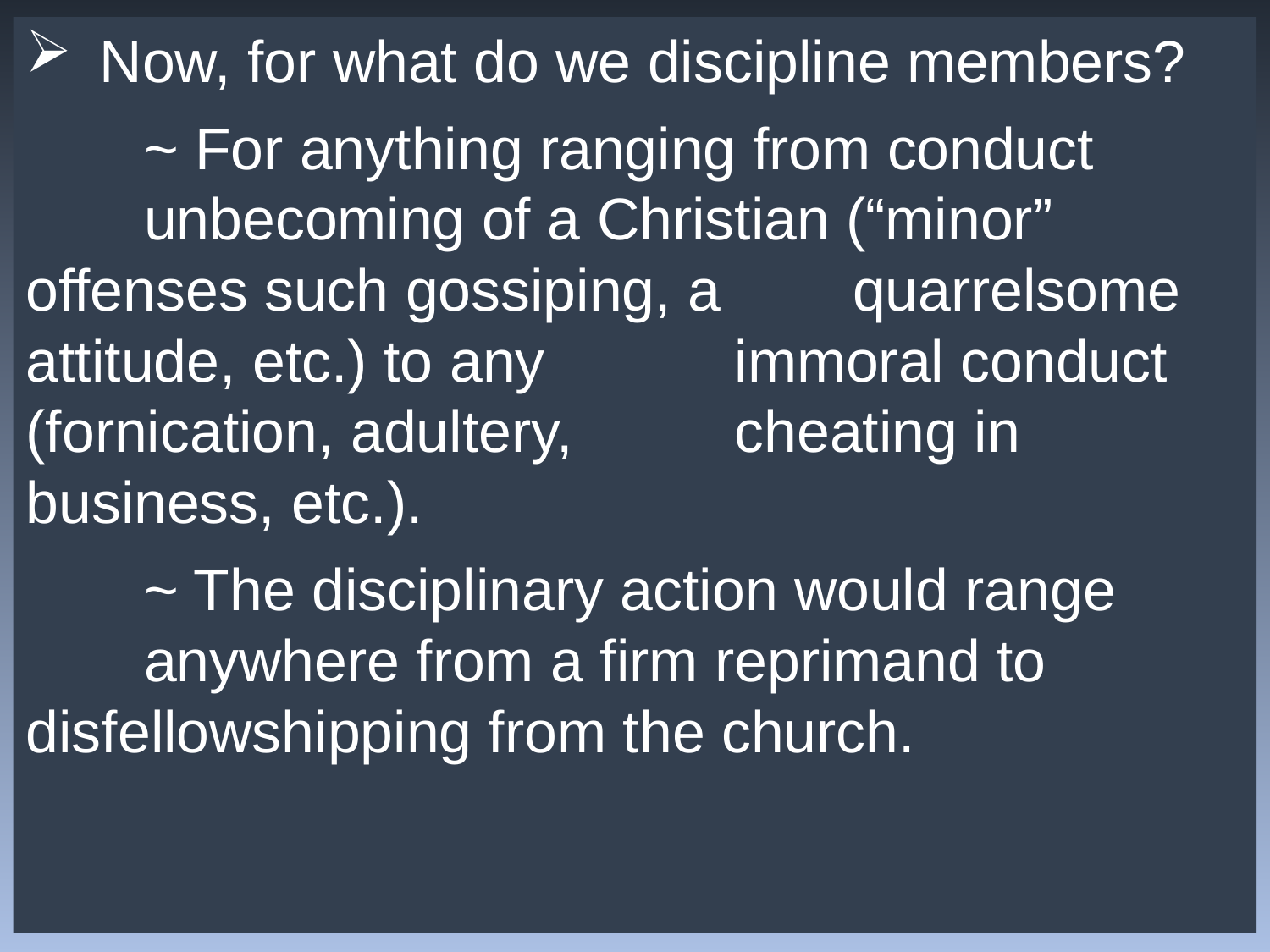

Now, for what do we discipline members?
	~ For anything ranging from conduct 			unbecoming of a Christian (“minor” 			offenses such gossiping, a 				quarrelsome attitude, etc.) to any 			immoral conduct (fornication, adultery, 		cheating in business, etc.).
	~ The disciplinary action would range 			anywhere from a firm reprimand to 			disfellowshipping from the church.